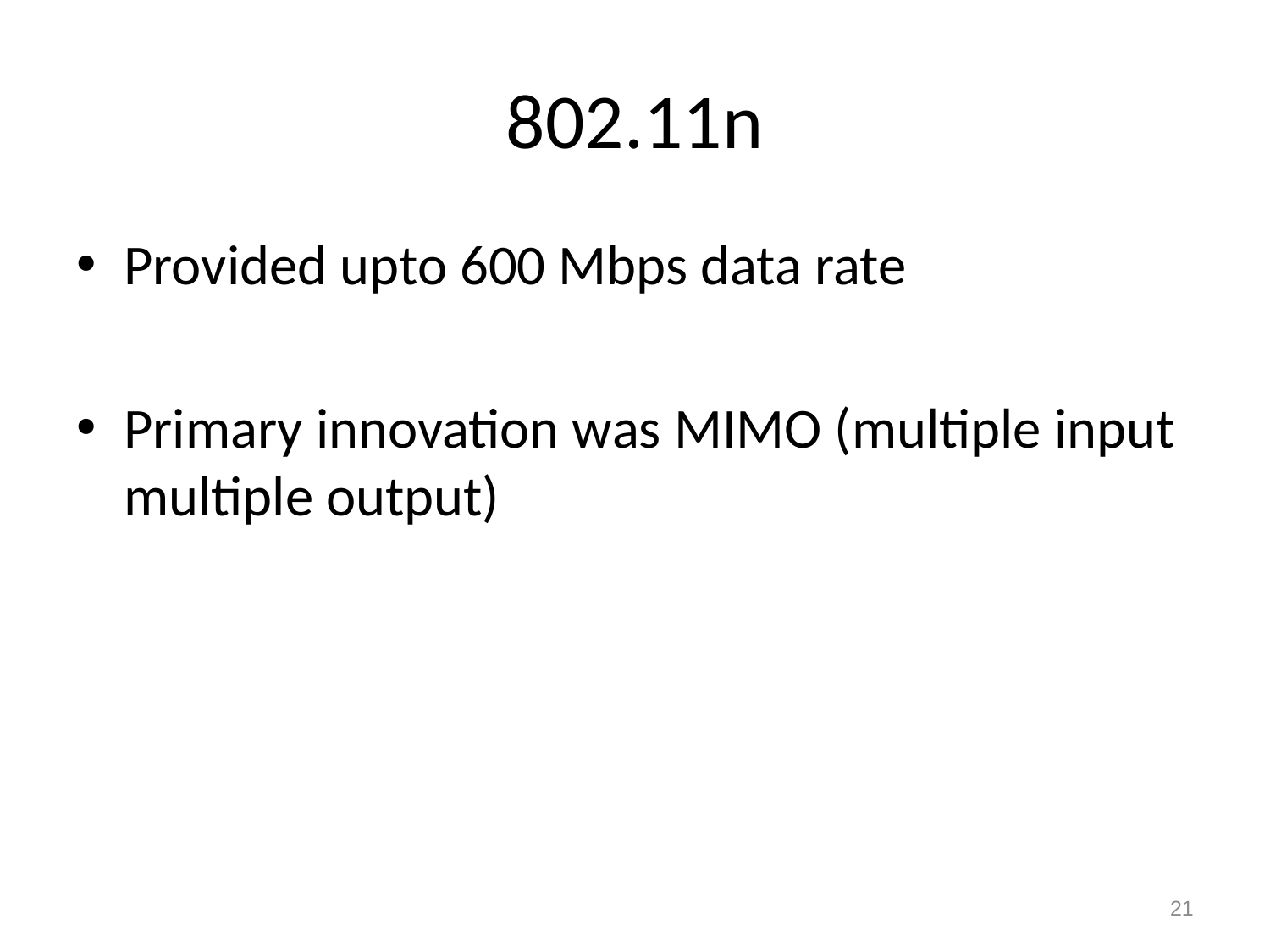

# 802.11n
Provided upto 600 Mbps data rate

Primary innovation was MIMO (multiple input multiple output)

21